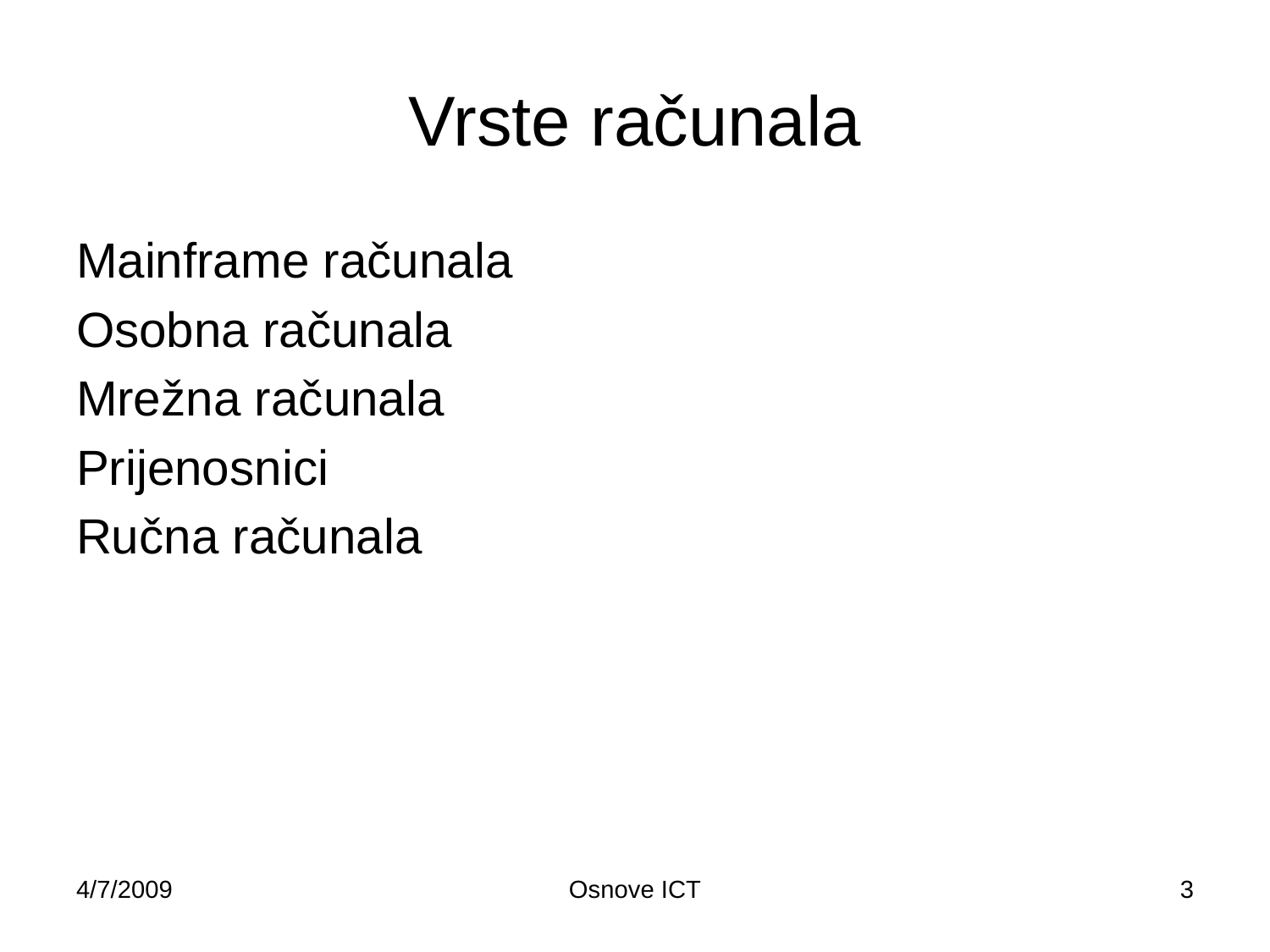

# Vrste računala

Mainframe računala
Osobna računala
Mrežna računala
Prijenosnici
Ručna računala

4/7/2009
Osnove ICT
3